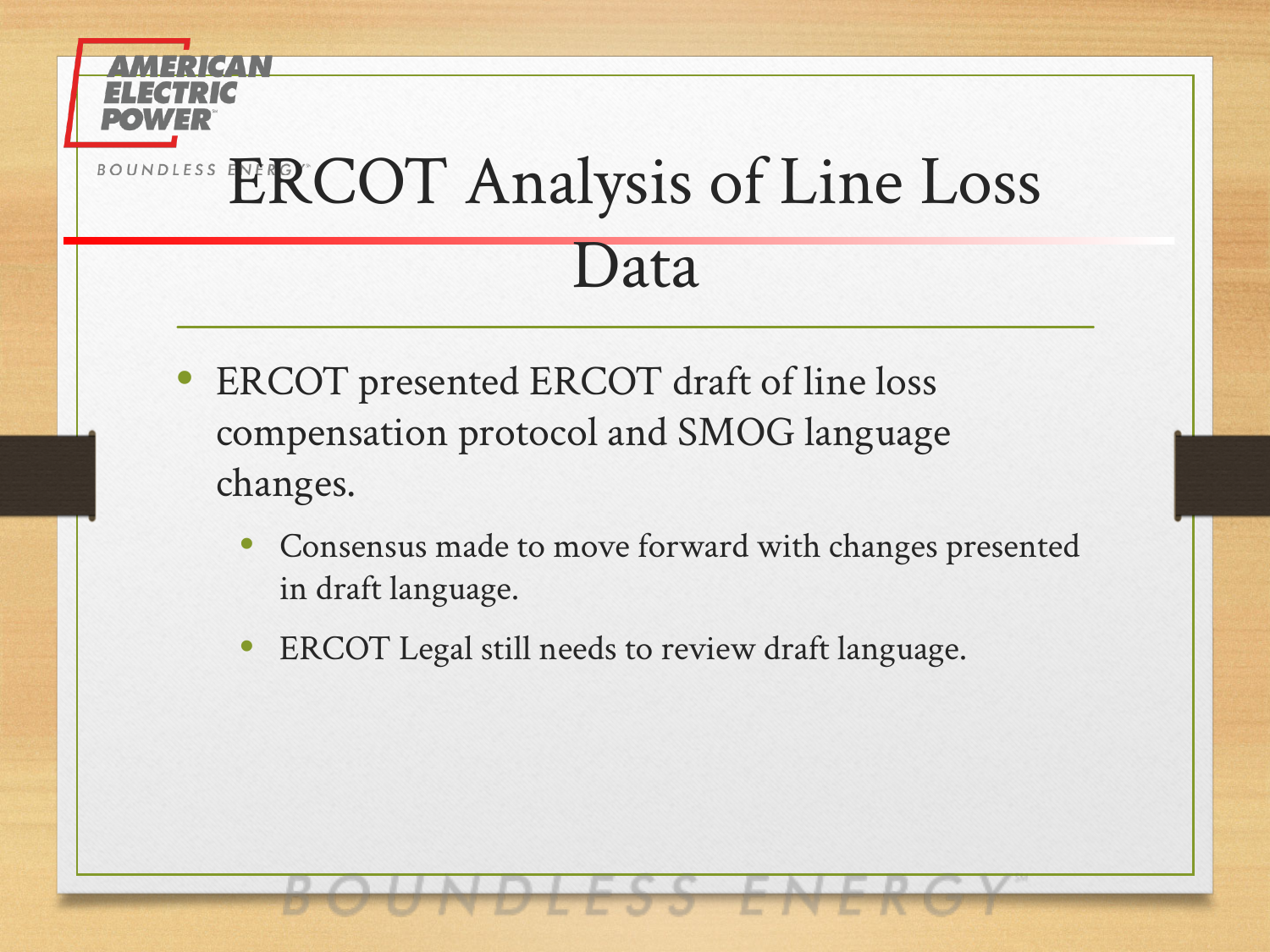

# ERCOT Analysis of Line Loss Data
ERCOT presented ERCOT draft of line loss compensation protocol and SMOG language changes.
Consensus made to move forward with changes presented in draft language.
ERCOT Legal still needs to review draft language.